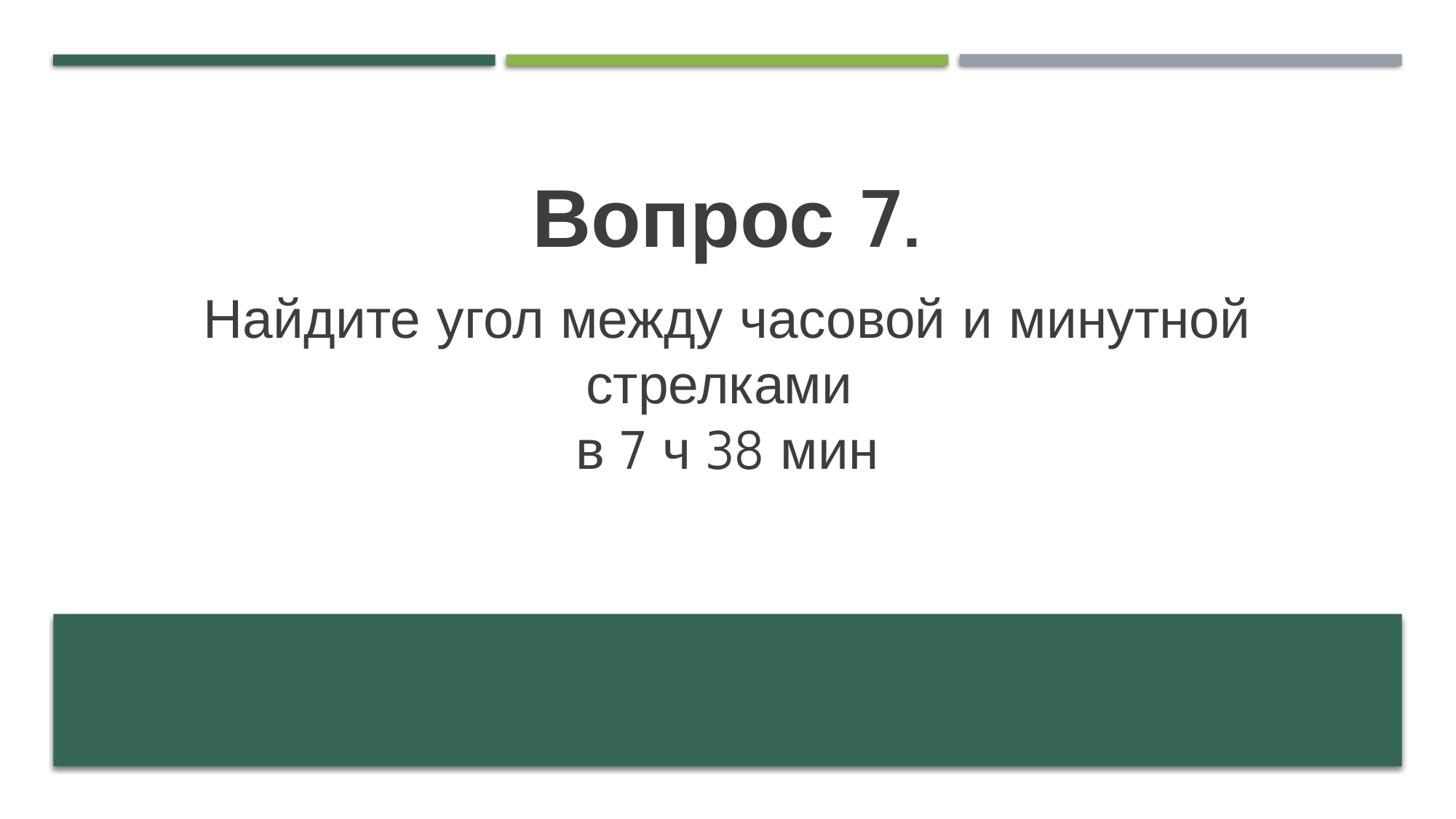

Вопрос 7.
Найдите угол между часовой и минутной стрелками
в 7 ч 38 мин
#